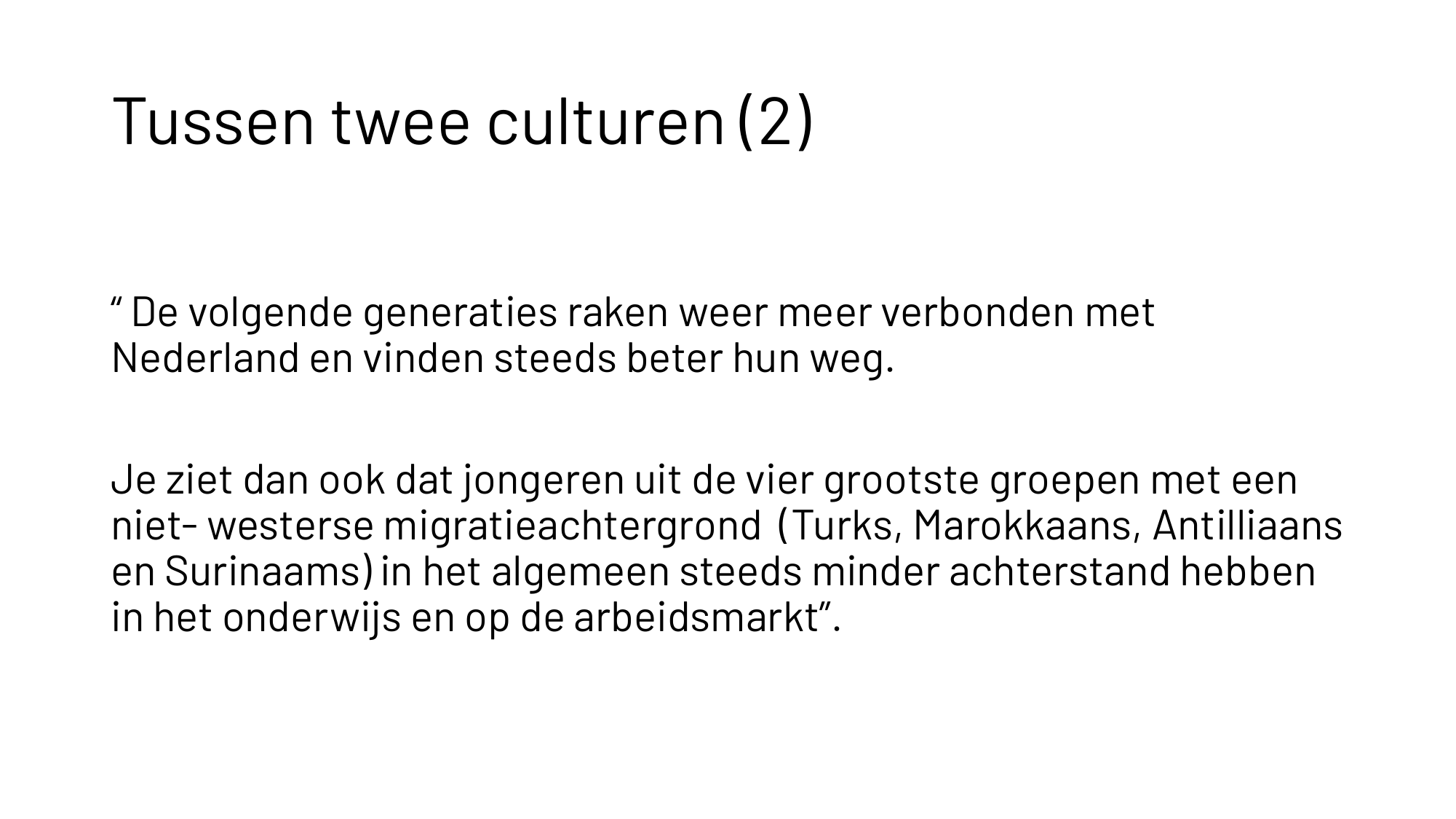

# Tussen twee culturen (2)

“ De volgende generaties raken weer meer verbonden met Nederland en vinden steeds beter hun weg.

Je ziet dan ook dat jongeren uit de vier grootste groepen met een niet- westerse migratieachtergrond  (Turks, Marokkaans, Antilliaans en Surinaams) in het algemeen steeds minder achterstand hebben in het onderwijs en op de arbeidsmarkt”.